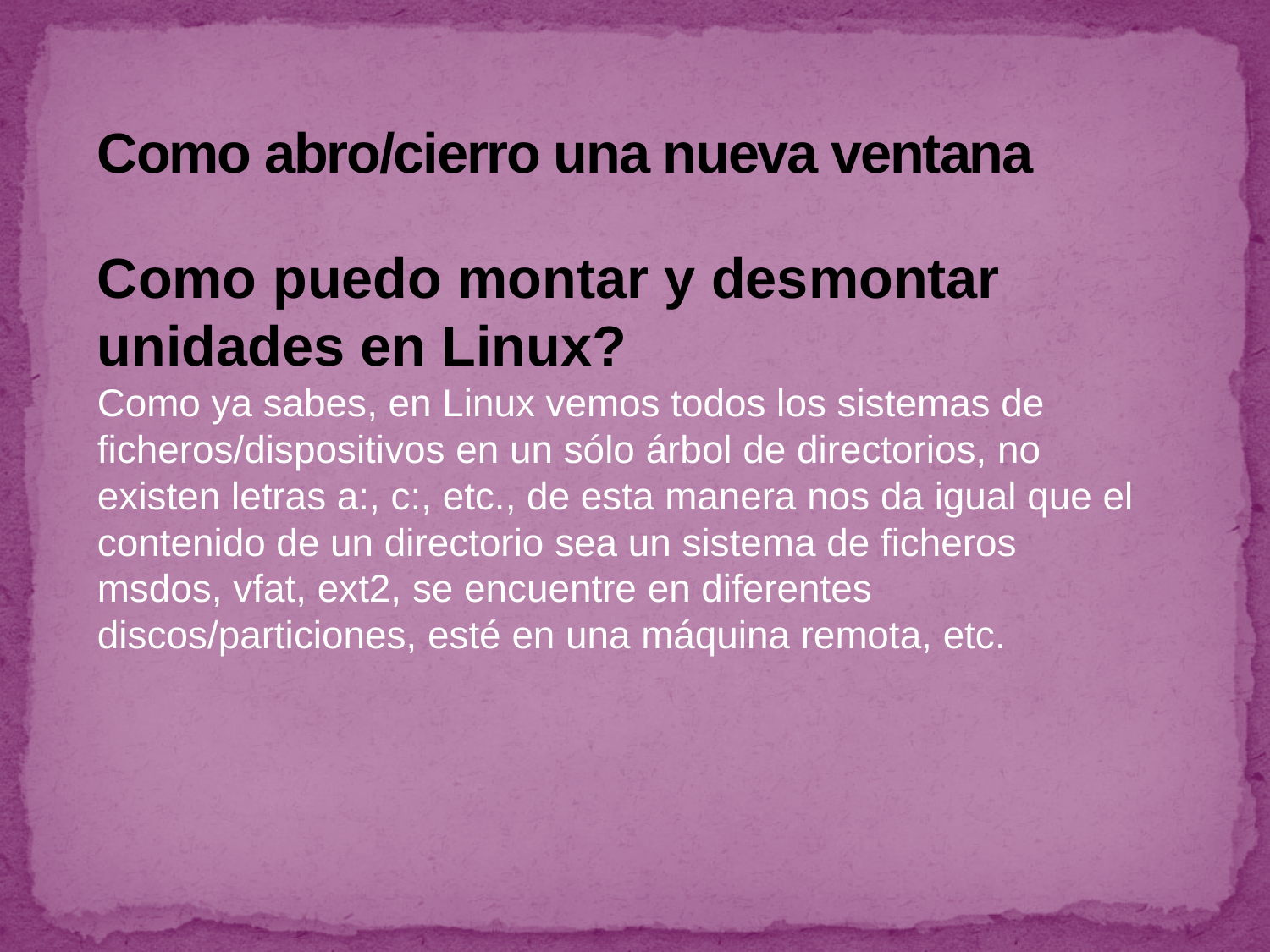

Como abro/cierro una nueva ventana
Como puedo montar y desmontar unidades en Linux?
Como ya sabes, en Linux vemos todos los sistemas de ficheros/dispositivos en un sólo árbol de directorios, no existen letras a:, c:, etc., de esta manera nos da igual que el contenido de un directorio sea un sistema de ficheros msdos, vfat, ext2, se encuentre en diferentes discos/particiones, esté en una máquina remota, etc.